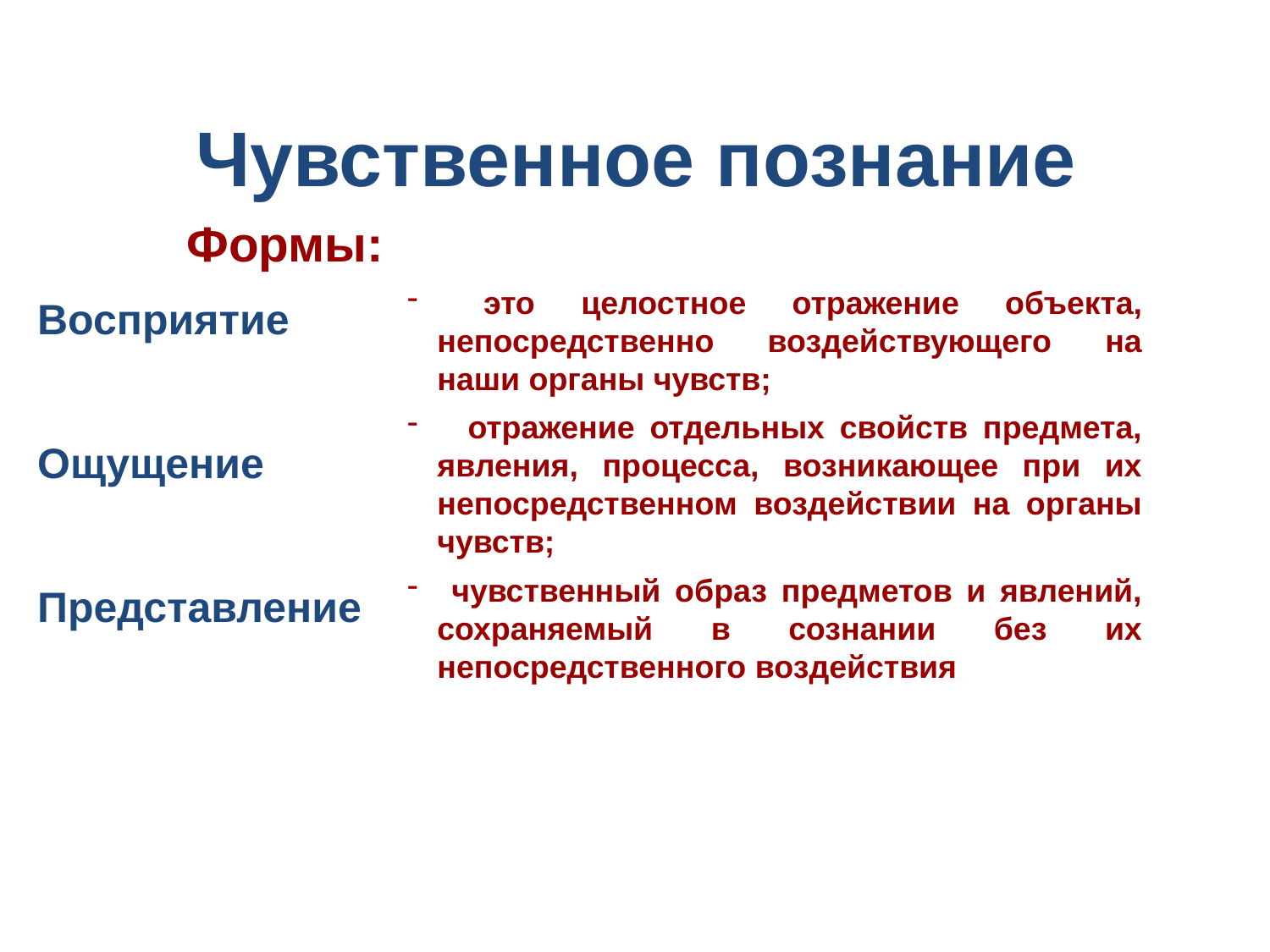

# Чувственное познание
Формы:
 это целостное отражение объекта, непосредственно воздействующего на наши органы чувств;
  отражение отдельных свойств предмета, явления, процесса, возникающее при их непосредственном воздействии на органы чувств;
 чувственный образ предметов и явлений, сохраняемый в сознании без их непосредственного воздействия
Восприятие

Ощущение

Представление